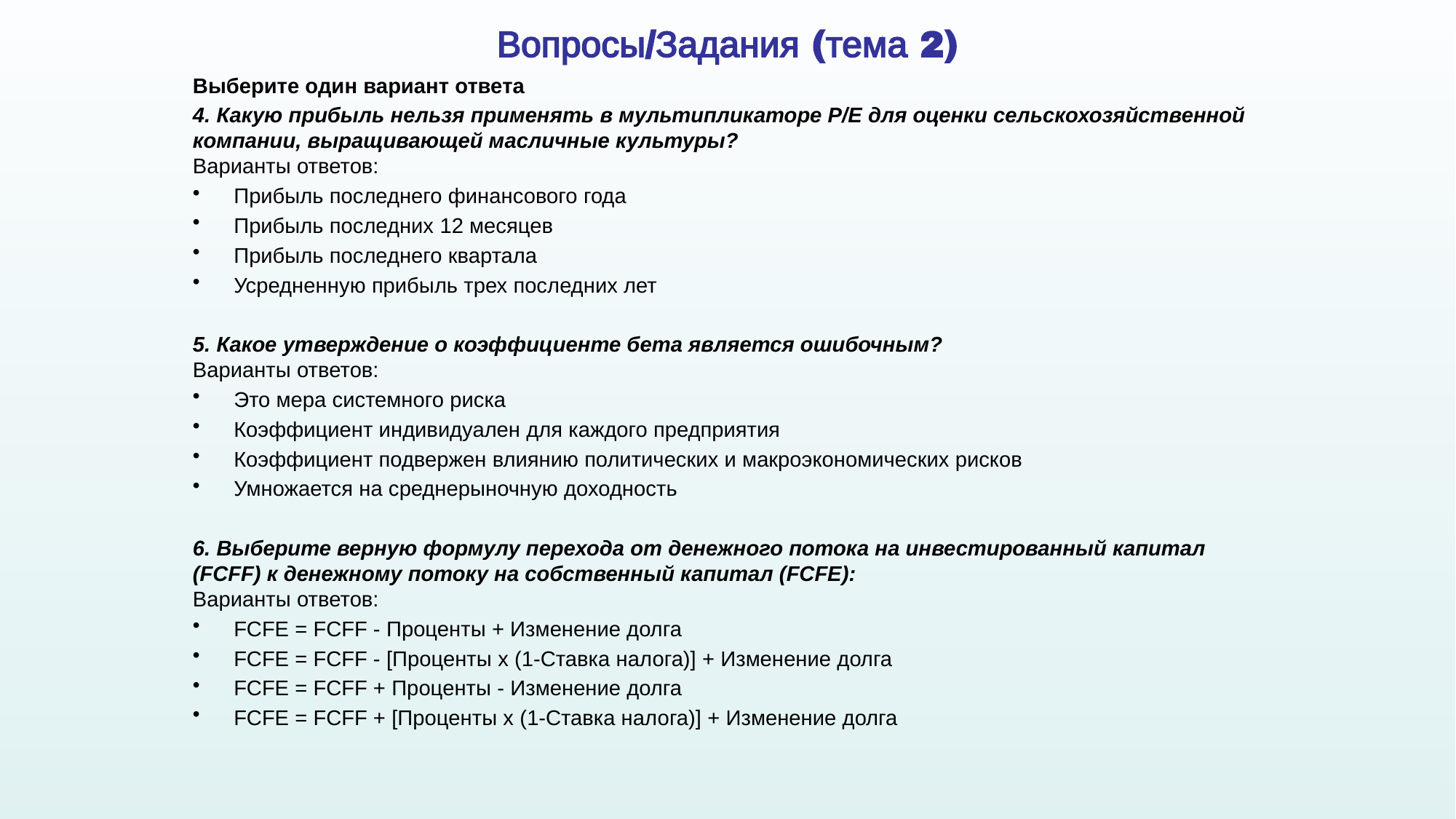

# Вопросы/Задания (тема 2)
Выберите один вариант ответа
4. Какую прибыль нельзя применять в мультипликаторе P/E для оценки сельскохозяйственной компании, выращивающей масличные культуры?
Варианты ответов:
Прибыль последнего финансового года
Прибыль последних 12 месяцев
Прибыль последнего квартала
Усредненную прибыль трех последних лет

5. Какое утверждение о коэффициенте бета является ошибочным?
Варианты ответов:
Это мера системного риска
Коэффициент индивидуален для каждого предприятия
Коэффициент подвержен влиянию политических и макроэкономических рисков
Умножается на среднерыночную доходность

6. Выберите верную формулу перехода от денежного потока на инвестированный капитал (FCFF) к денежному потоку на собственный капитал (FCFE):
Варианты ответов:
FCFE = FCFF - Проценты + Изменение долга
FCFE = FCFF - [Проценты x (1-Ставка налога)] + Изменение долга
FCFE = FCFF + Проценты - Изменение долга
FCFE = FCFF + [Проценты x (1-Ставка налога)] + Изменение долга